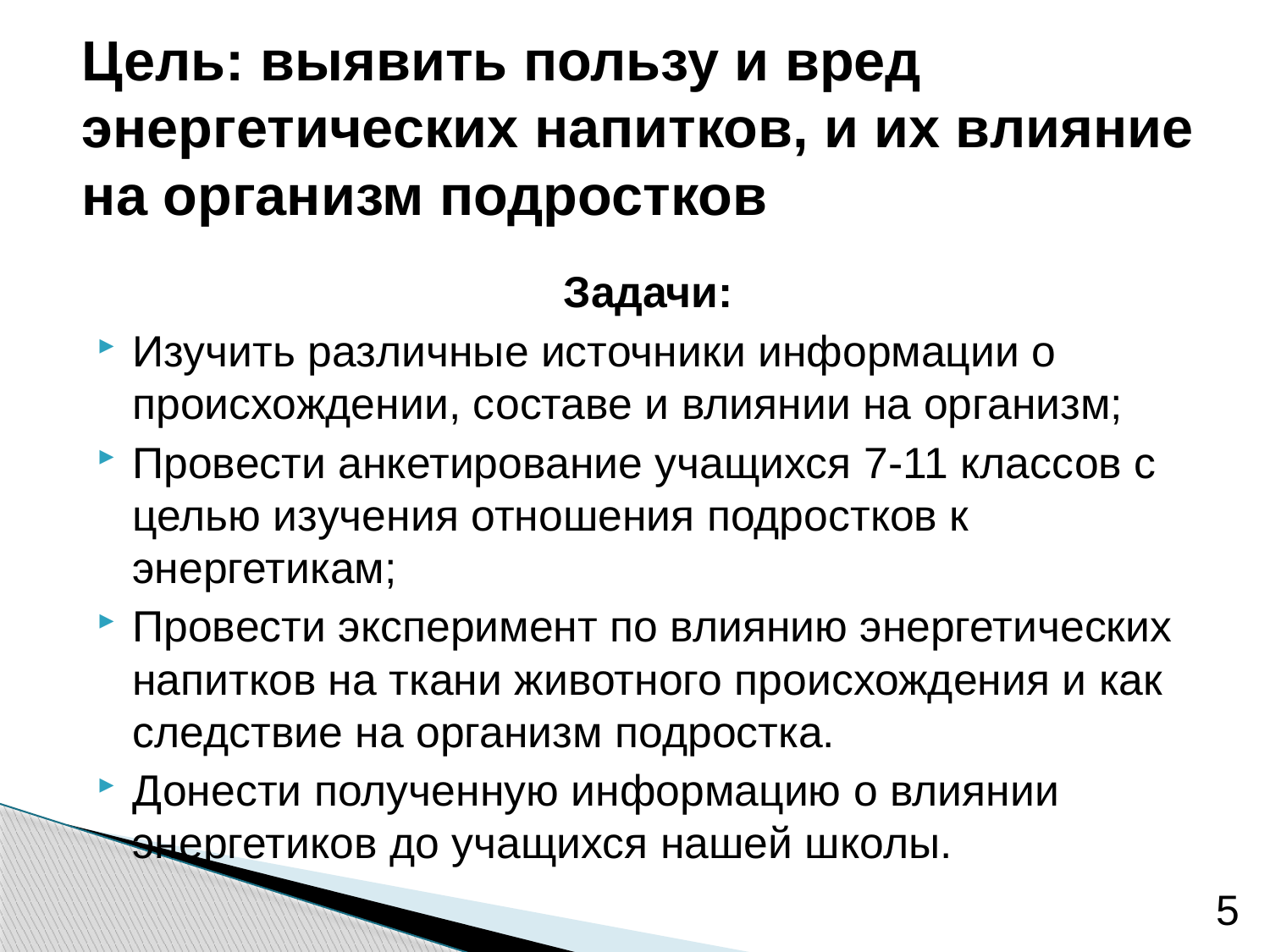

# Цель: выявить пользу и вред энергетических напитков, и их влияние на организм подростков
Задачи:
Изучить различные источники информации о происхождении, составе и влиянии на организм;
Провести анкетирование учащихся 7-11 классов с целью изучения отношения подростков к энергетикам;
Провести эксперимент по влиянию энергетических напитков на ткани животного происхождения и как следствие на организм подростка.
Донести полученную информацию о влиянии  энергетиков до учащихся нашей школы.

5